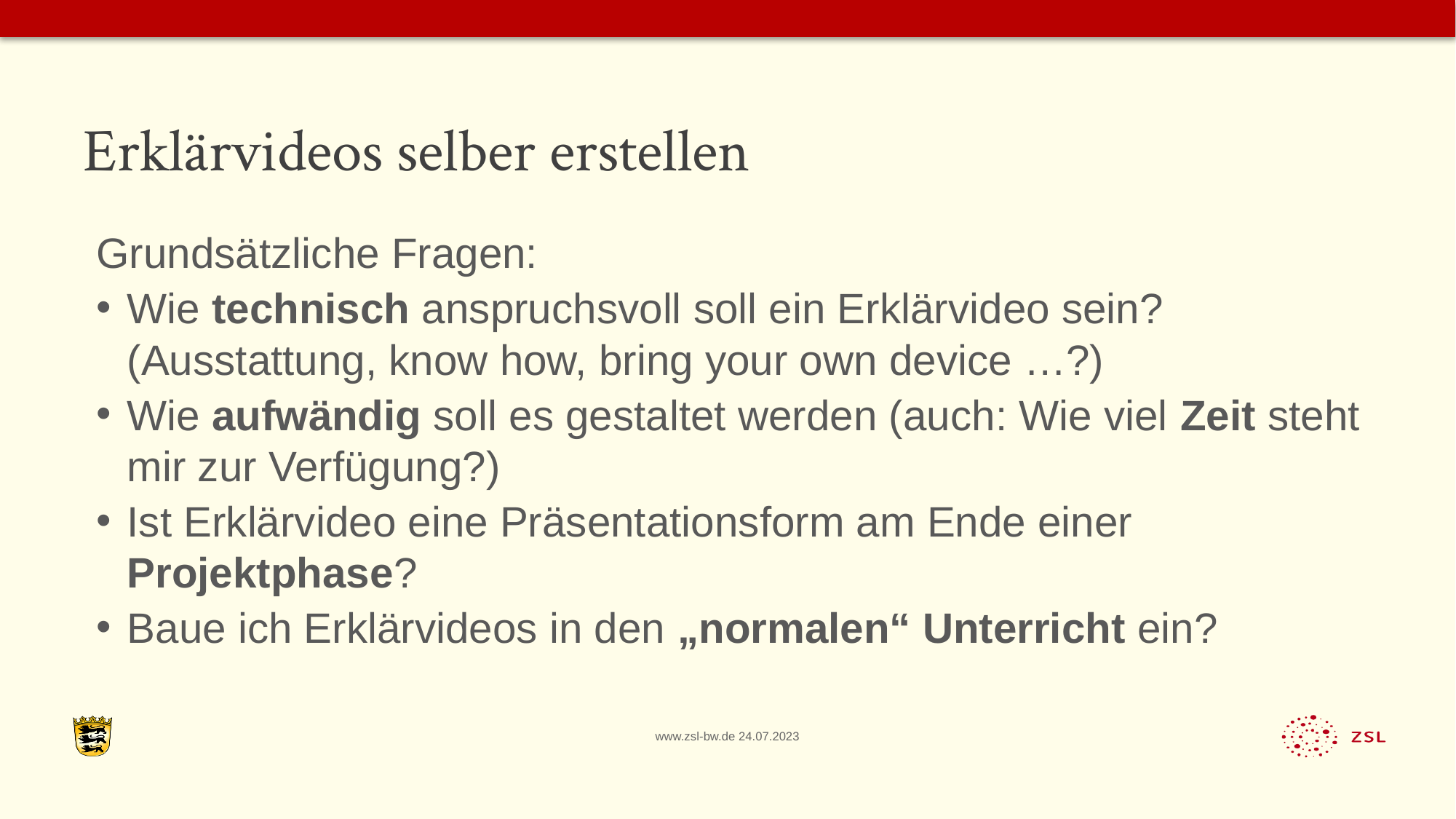

# Erklärvideos selber erstellen
Grundsätzliche Fragen:
Wie technisch anspruchsvoll soll ein Erklärvideo sein? (Ausstattung, know how, bring your own device …?)
Wie aufwändig soll es gestaltet werden (auch: Wie viel Zeit steht mir zur Verfügung?)
Ist Erklärvideo eine Präsentationsform am Ende einer Projektphase?
Baue ich Erklärvideos in den „normalen“ Unterricht ein?